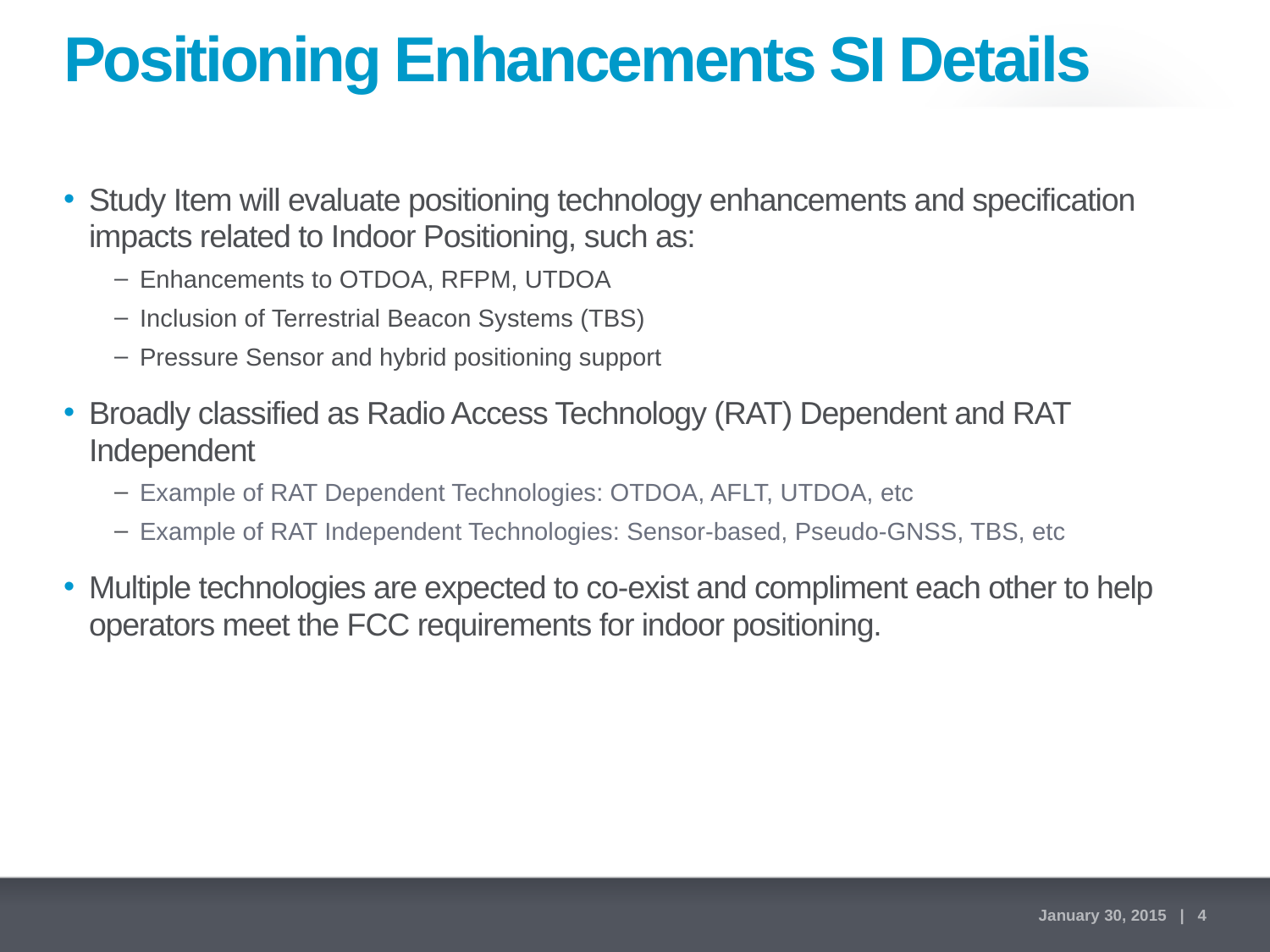

# Positioning Enhancements SI Details
Study Item will evaluate positioning technology enhancements and specification impacts related to Indoor Positioning, such as:
Enhancements to OTDOA, RFPM, UTDOA
Inclusion of Terrestrial Beacon Systems (TBS)
Pressure Sensor and hybrid positioning support
Broadly classified as Radio Access Technology (RAT) Dependent and RAT Independent
Example of RAT Dependent Technologies: OTDOA, AFLT, UTDOA, etc
Example of RAT Independent Technologies: Sensor-based, Pseudo-GNSS, TBS, etc
Multiple technologies are expected to co-exist and compliment each other to help operators meet the FCC requirements for indoor positioning.
January 30, 2015   |   4